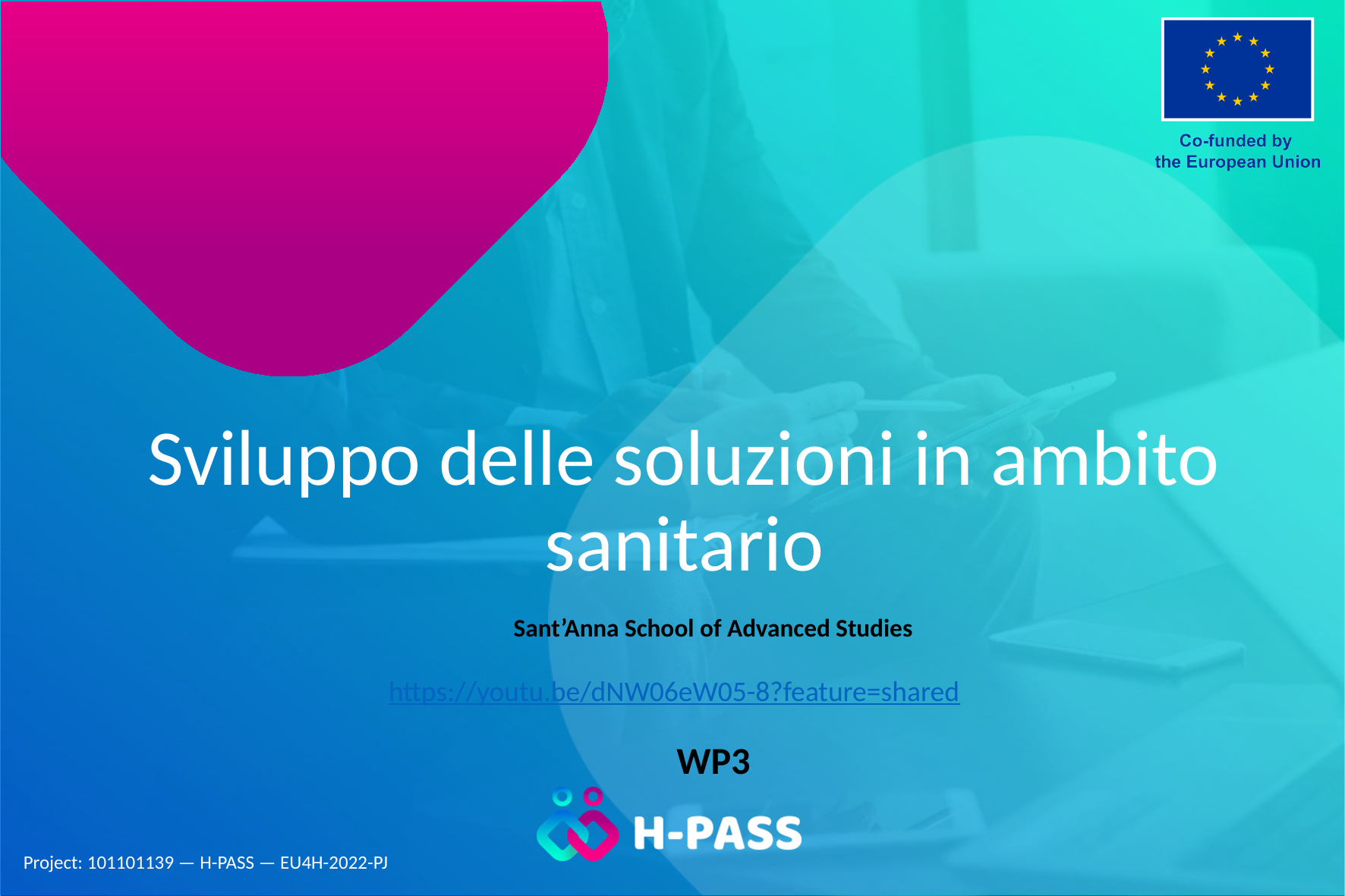

# Sviluppo delle soluzioni in ambito sanitario
Sant’Anna School of Advanced Studies

https://youtu.be/dNW06eW05-8?feature=shared

WP3

Project: 101101139 — H-PASS — EU4H-2022-PJ